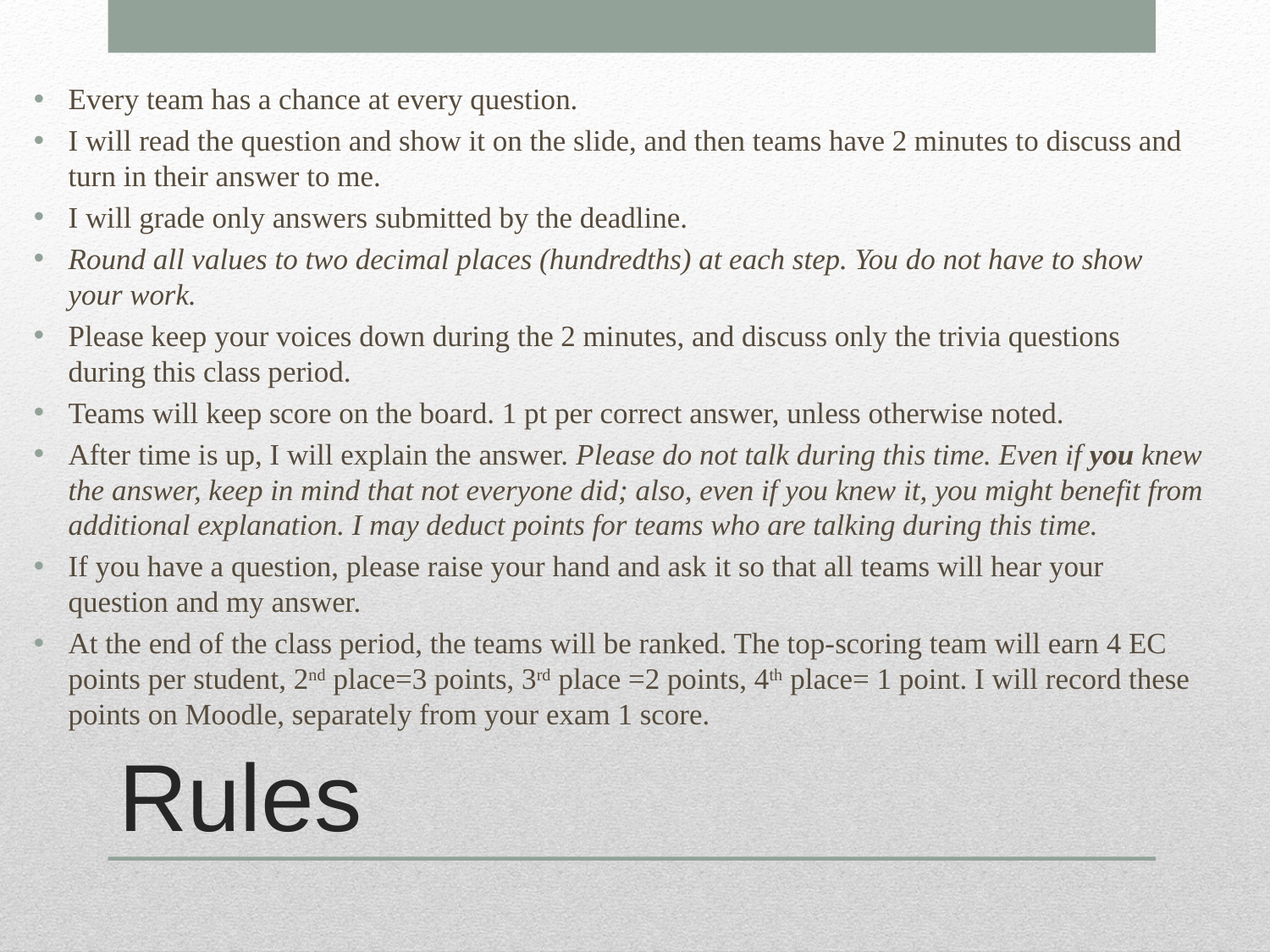

Every team has a chance at every question.
I will read the question and show it on the slide, and then teams have 2 minutes to discuss and turn in their answer to me.
I will grade only answers submitted by the deadline.
Round all values to two decimal places (hundredths) at each step. You do not have to show your work.
Please keep your voices down during the 2 minutes, and discuss only the trivia questions during this class period.
Teams will keep score on the board. 1 pt per correct answer, unless otherwise noted.
After time is up, I will explain the answer. Please do not talk during this time. Even if you knew the answer, keep in mind that not everyone did; also, even if you knew it, you might benefit from additional explanation. I may deduct points for teams who are talking during this time.
If you have a question, please raise your hand and ask it so that all teams will hear your question and my answer.
At the end of the class period, the teams will be ranked. The top-scoring team will earn 4 EC points per student, 2nd place=3 points, 3rd place =2 points, 4th place= 1 point. I will record these points on Moodle, separately from your exam 1 score.

# Rules